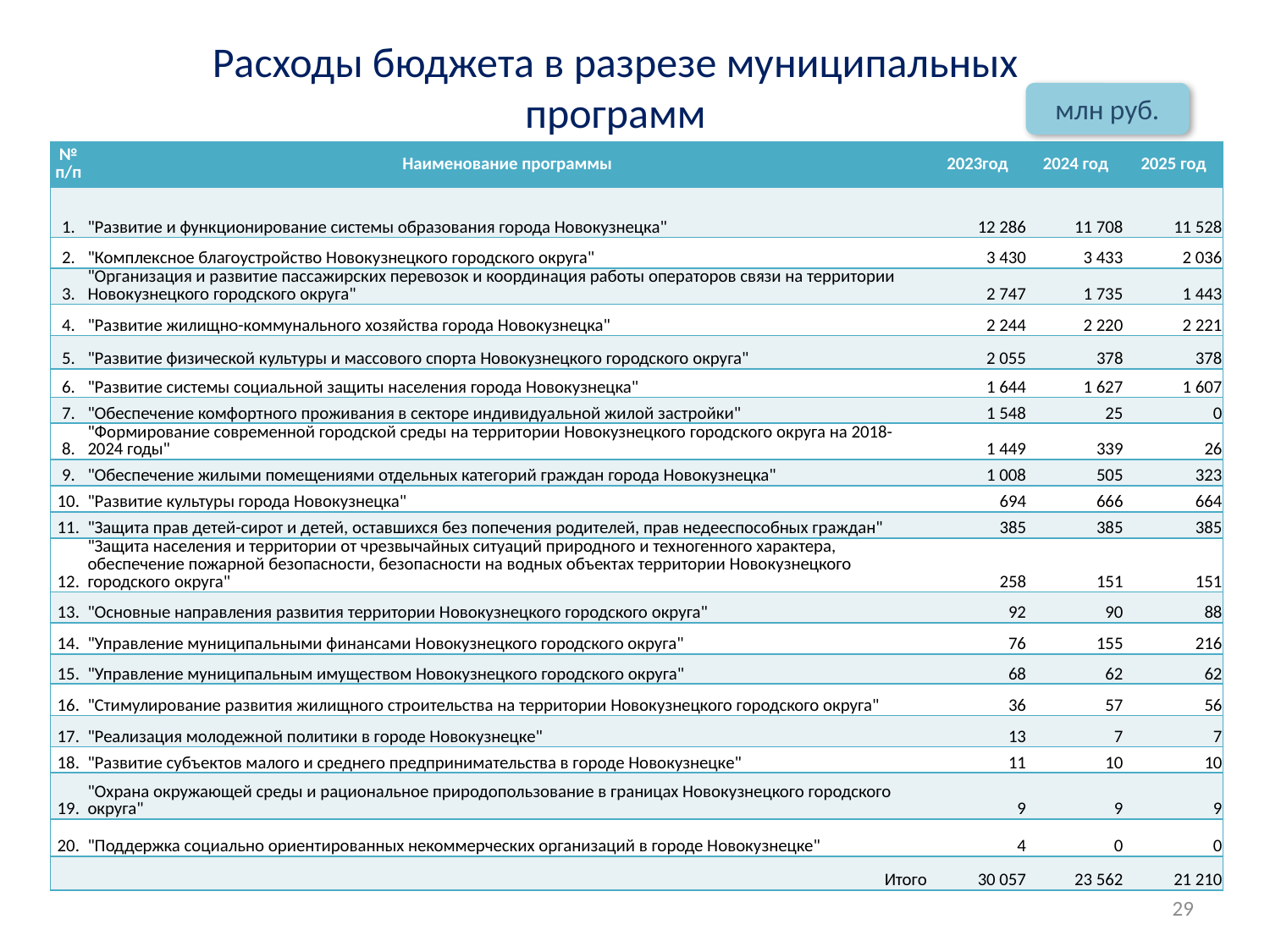

# Расходы бюджета в разрезе муниципальных программ
млн руб.
| № п/п | Наименование программы | 2023год | 2024 год | 2025 год |
| --- | --- | --- | --- | --- |
| 1. | "Развитие и функционирование системы образования города Новокузнецка" | 12 286 | 11 708 | 11 528 |
| 2. | "Комплексное благоустройство Новокузнецкого городского округа" | 3 430 | 3 433 | 2 036 |
| 3. | "Организация и развитие пассажирских перевозок и координация работы операторов связи на территории Новокузнецкого городского округа" | 2 747 | 1 735 | 1 443 |
| 4. | "Развитие жилищно-коммунального хозяйства города Новокузнецка" | 2 244 | 2 220 | 2 221 |
| 5. | "Развитие физической культуры и массового спорта Новокузнецкого городского округа" | 2 055 | 378 | 378 |
| 6. | "Развитие системы социальной защиты населения города Новокузнецка" | 1 644 | 1 627 | 1 607 |
| 7. | "Обеспечение комфортного проживания в секторе индивидуальной жилой застройки" | 1 548 | 25 | 0 |
| 8. | "Формирование современной городской среды на территории Новокузнецкого городского округа на 2018-2024 годы" | 1 449 | 339 | 26 |
| 9. | "Обеспечение жилыми помещениями отдельных категорий граждан города Новокузнецка" | 1 008 | 505 | 323 |
| 10. | "Развитие культуры города Новокузнецка" | 694 | 666 | 664 |
| 11. | "Защита прав детей-сирот и детей, оставшихся без попечения родителей, прав недееспособных граждан" | 385 | 385 | 385 |
| 12. | "Защита населения и территории от чрезвычайных ситуаций природного и техногенного характера, обеспечение пожарной безопасности, безопасности на водных объектах территории Новокузнецкого городского округа" | 258 | 151 | 151 |
| 13. | "Основные направления развития территории Новокузнецкого городского округа" | 92 | 90 | 88 |
| 14. | "Управление муниципальными финансами Новокузнецкого городского округа" | 76 | 155 | 216 |
| 15. | "Управление муниципальным имуществом Новокузнецкого городского округа" | 68 | 62 | 62 |
| 16. | "Стимулирование развития жилищного строительства на территории Новокузнецкого городского округа" | 36 | 57 | 56 |
| 17. | "Реализация молодежной политики в городе Новокузнецке" | 13 | 7 | 7 |
| 18. | "Развитие субъектов малого и среднего предпринимательства в городе Новокузнецке" | 11 | 10 | 10 |
| 19. | "Охрана окружающей среды и рациональное природопользование в границах Новокузнецкого городского округа" | 9 | 9 | 9 |
| 20. | "Поддержка социально ориентированных некоммерческих организаций в городе Новокузнецке" | 4 | 0 | 0 |
|  | Итого | 30 057 | 23 562 | 21 210 |
29